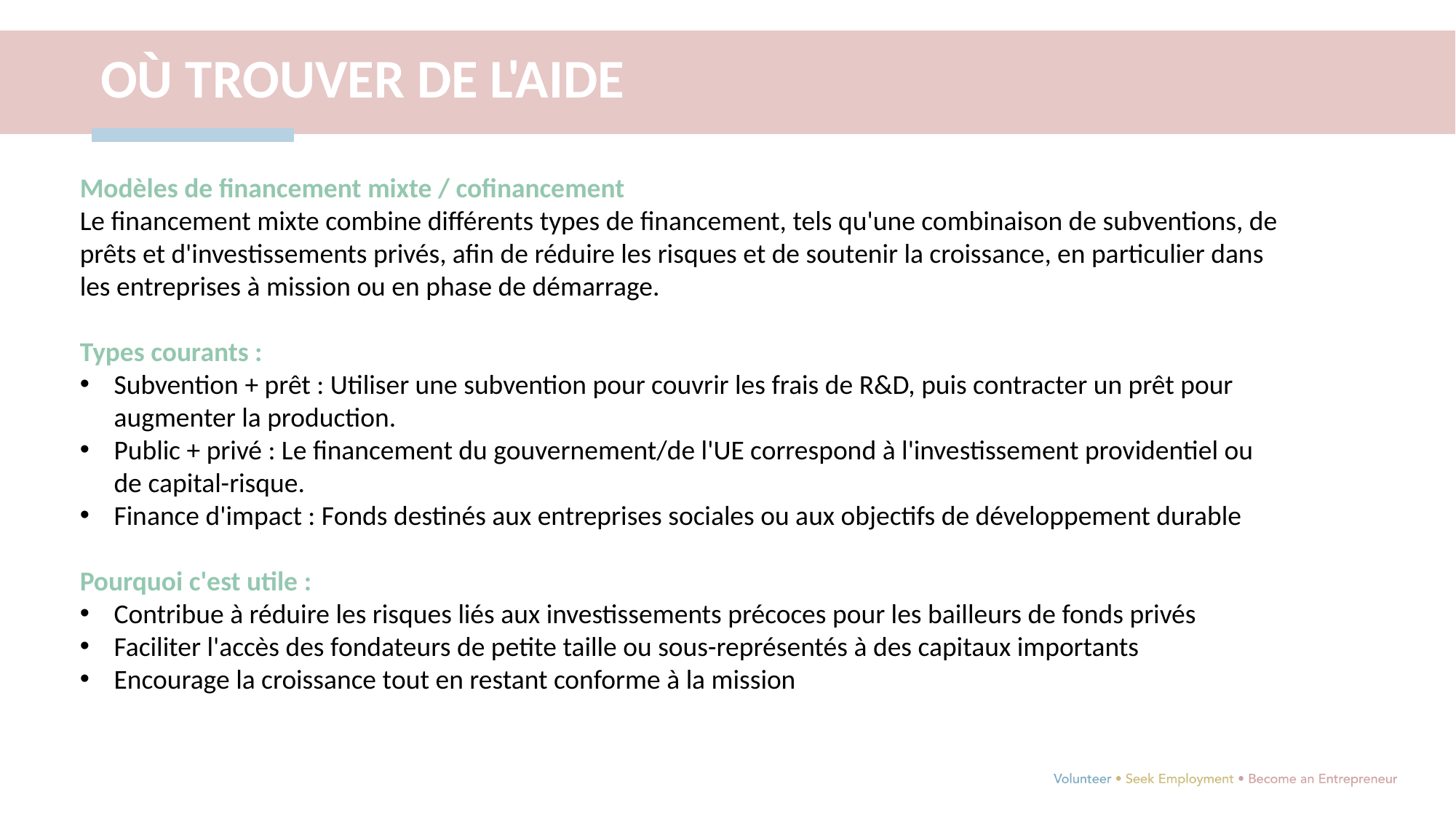

OÙ TROUVER DE L'AIDE
Modèles de financement mixte / cofinancement
Le financement mixte combine différents types de financement, tels qu'une combinaison de subventions, de prêts et d'investissements privés, afin de réduire les risques et de soutenir la croissance, en particulier dans les entreprises à mission ou en phase de démarrage.

Types courants :
Subvention + prêt : Utiliser une subvention pour couvrir les frais de R&D, puis contracter un prêt pour augmenter la production.
Public + privé : Le financement du gouvernement/de l'UE correspond à l'investissement providentiel ou de capital-risque.
Finance d'impact : Fonds destinés aux entreprises sociales ou aux objectifs de développement durable

Pourquoi c'est utile :
Contribue à réduire les risques liés aux investissements précoces pour les bailleurs de fonds privés
Faciliter l'accès des fondateurs de petite taille ou sous-représentés à des capitaux importants
Encourage la croissance tout en restant conforme à la mission